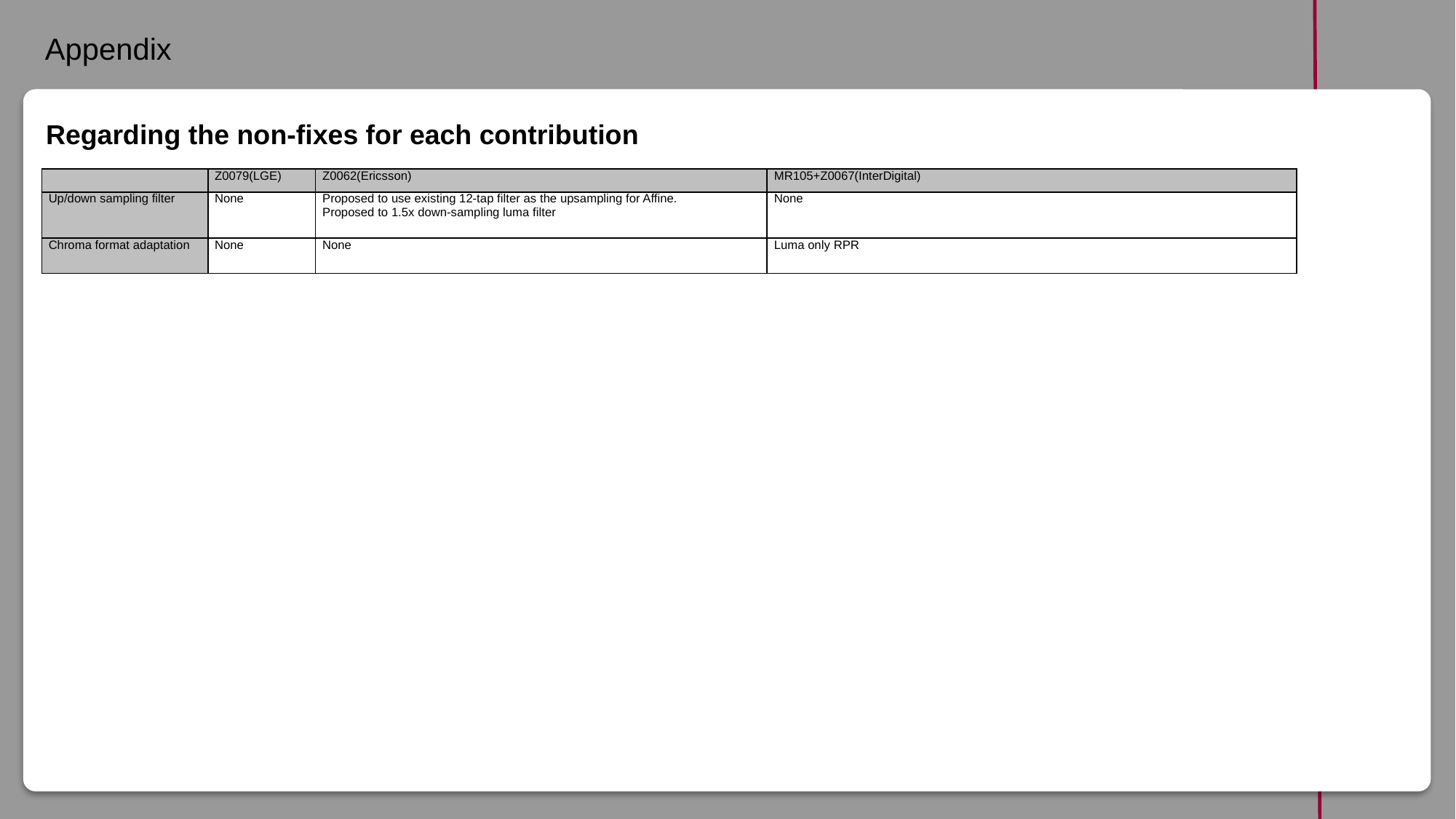

Appendix
ind
Regarding the non-fixes for each contribution
|  | Z0079(LGE) | Z0062(Ericsson) | MR105+Z0067(InterDigital) |
| --- | --- | --- | --- |
| Up/down sampling filter | None | Proposed to use existing 12-tap filter as the upsampling for Affine. Proposed to 1.5x down-sampling luma filter | None |
| Chroma format adaptation | None | None | Luma only RPR |